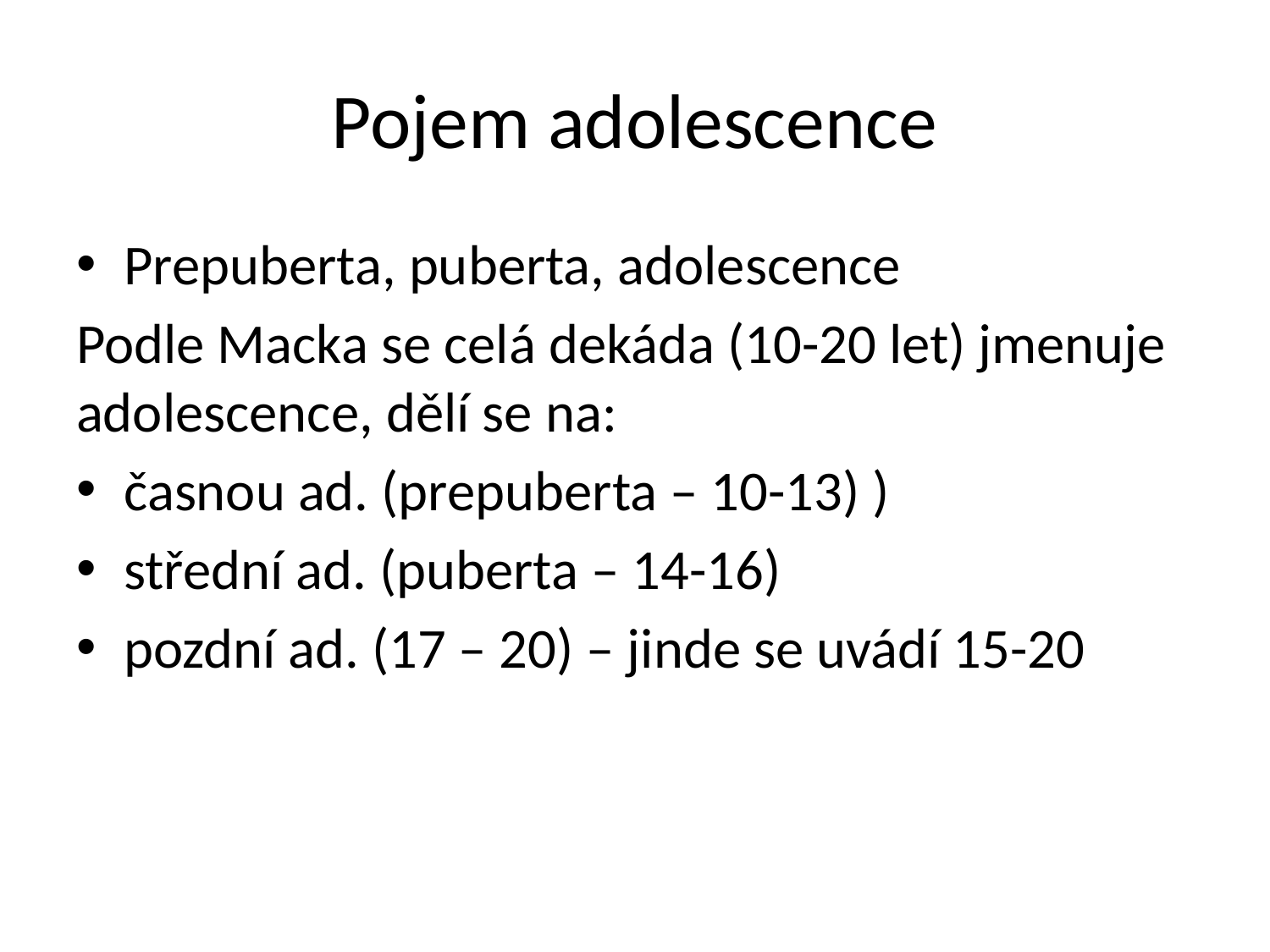

# Pojem adolescence
Prepuberta, puberta, adolescence
Podle Macka se celá dekáda (10-20 let) jmenuje adolescence, dělí se na:
časnou ad. (prepuberta – 10-13) )
střední ad. (puberta – 14-16)
pozdní ad. (17 – 20) – jinde se uvádí 15-20